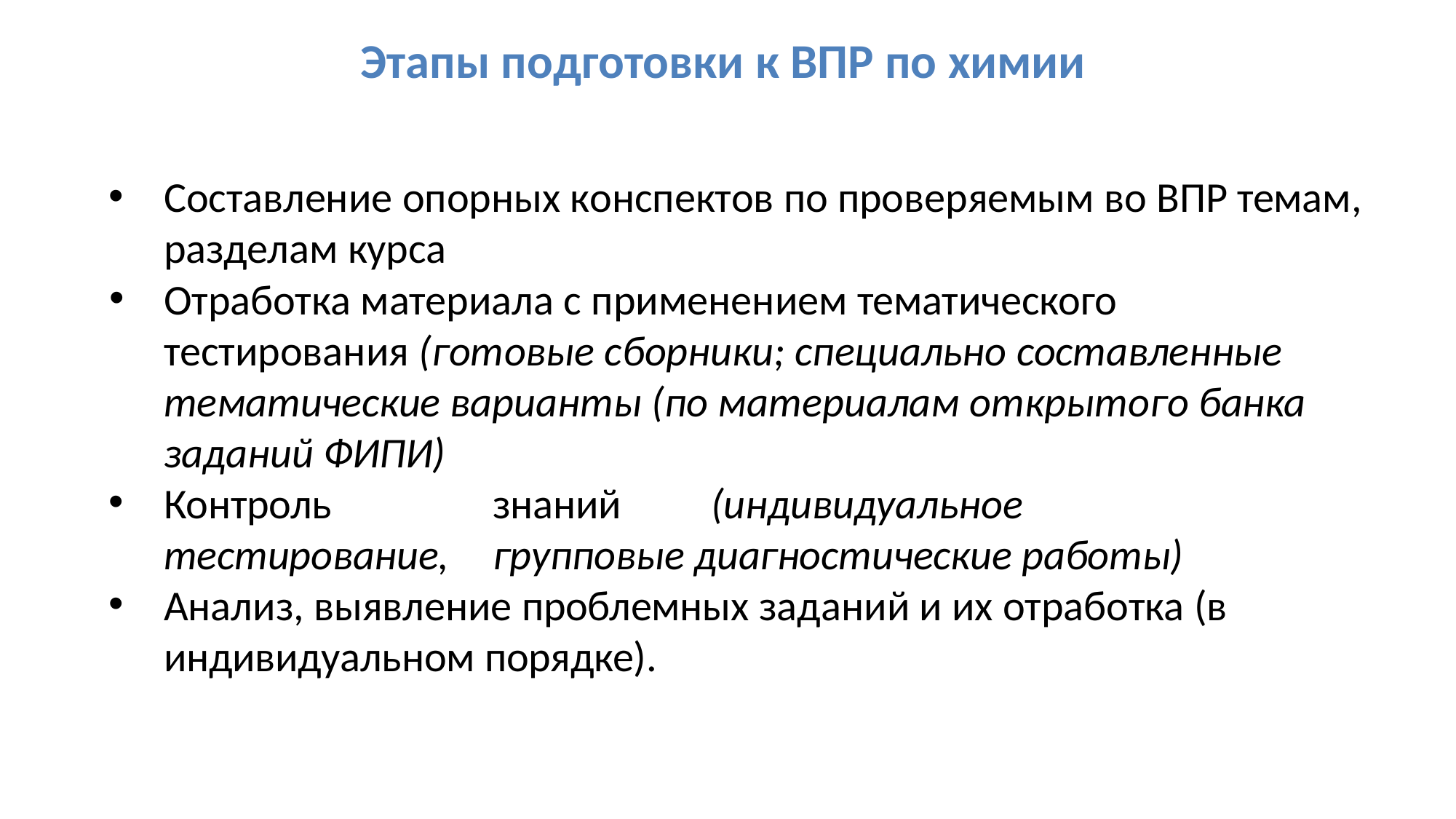

# Этапы подготовки к ВПР по химии
Составление опорных конспектов по проверяемым во ВПР темам, разделам курса
Отработка материала с применением тематического
тестирования (готовые сборники; специально составленные тематические варианты (по материалам открытого банка заданий ФИПИ)
Контроль	знаний	(индивидуальное тестирование, 	групповые диагностические работы)
Анализ, выявление проблемных заданий и их отработка (в индивидуальном порядке).